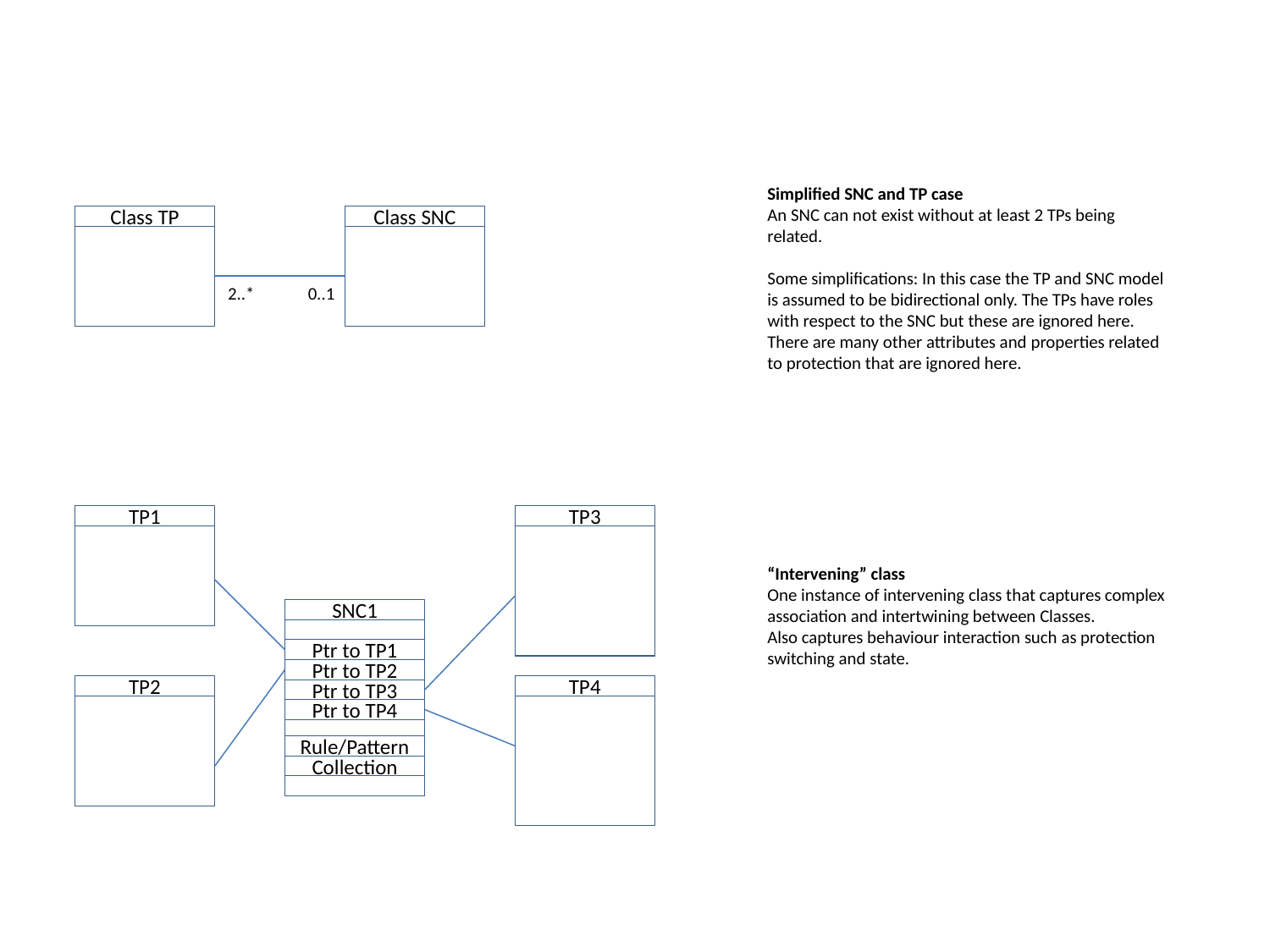

#
Simplified SNC and TP case
An SNC can not exist without at least 2 TPs being related.

Some simplifications: In this case the TP and SNC model is assumed to be bidirectional only. The TPs have roles with respect to the SNC but these are ignored here. There are many other attributes and properties related to protection that are ignored here.
Class TP
Class SNC

2..*
0..1
TP1
TP3

“Intervening” class
One instance of intervening class that captures complex association and intertwining between Classes.
Also captures behaviour interaction such as protection switching and state.
SNC1

Ptr to TP1
Ptr to TP2
TP2
TP4
Ptr to TP3

Ptr to TP4
Rule/Pattern
Collection